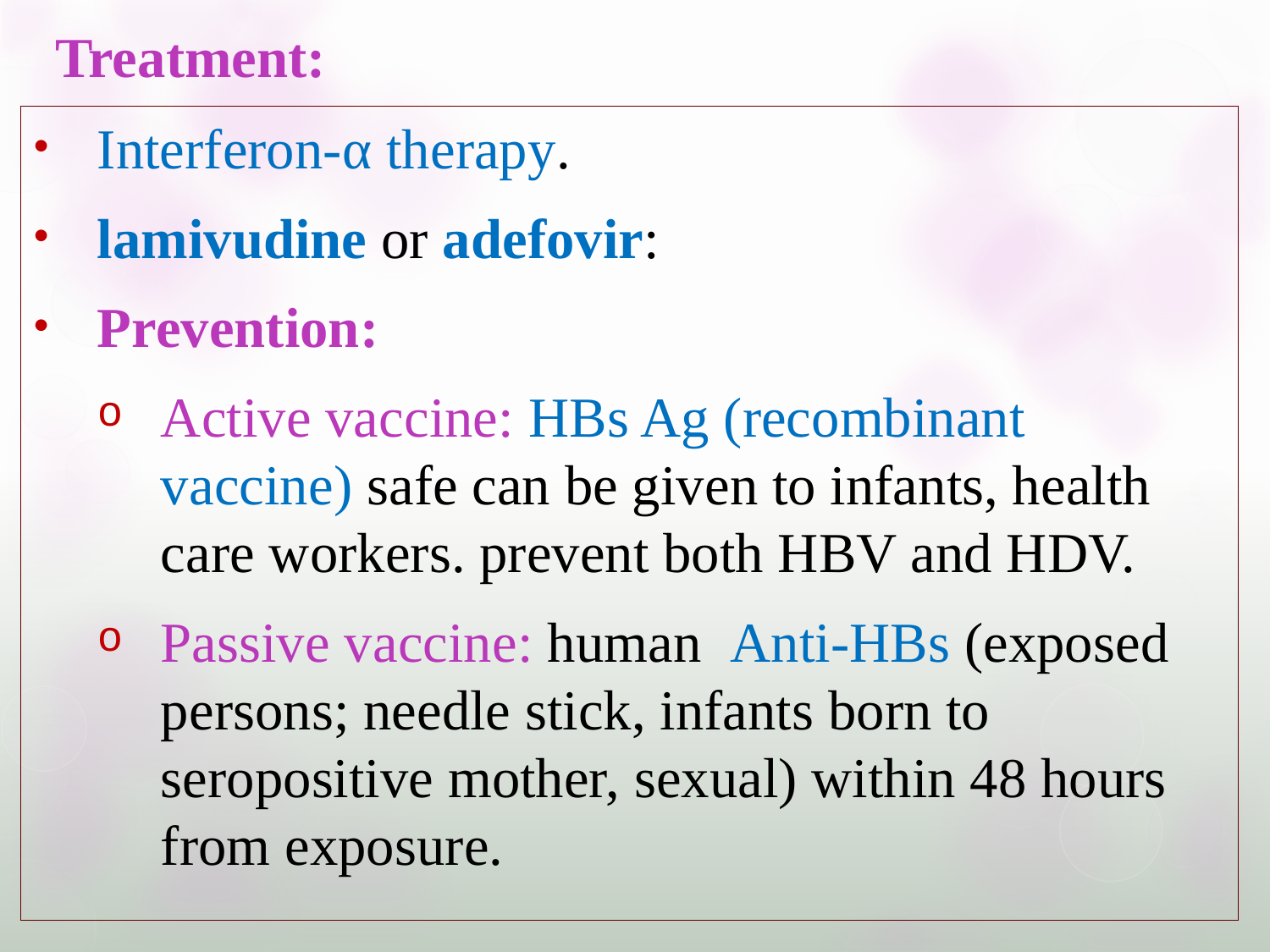

# Treatment:
Interferon-α therapy.
lamivudine or adefovir:
Prevention:
Active vaccine: HBs Ag (recombinant vaccine) safe can be given to infants, health care workers. prevent both HBV and HDV.
Passive vaccine: human  Anti-HBs (exposed persons; needle stick, infants born to seropositive mother, sexual) within 48 hours from exposure.